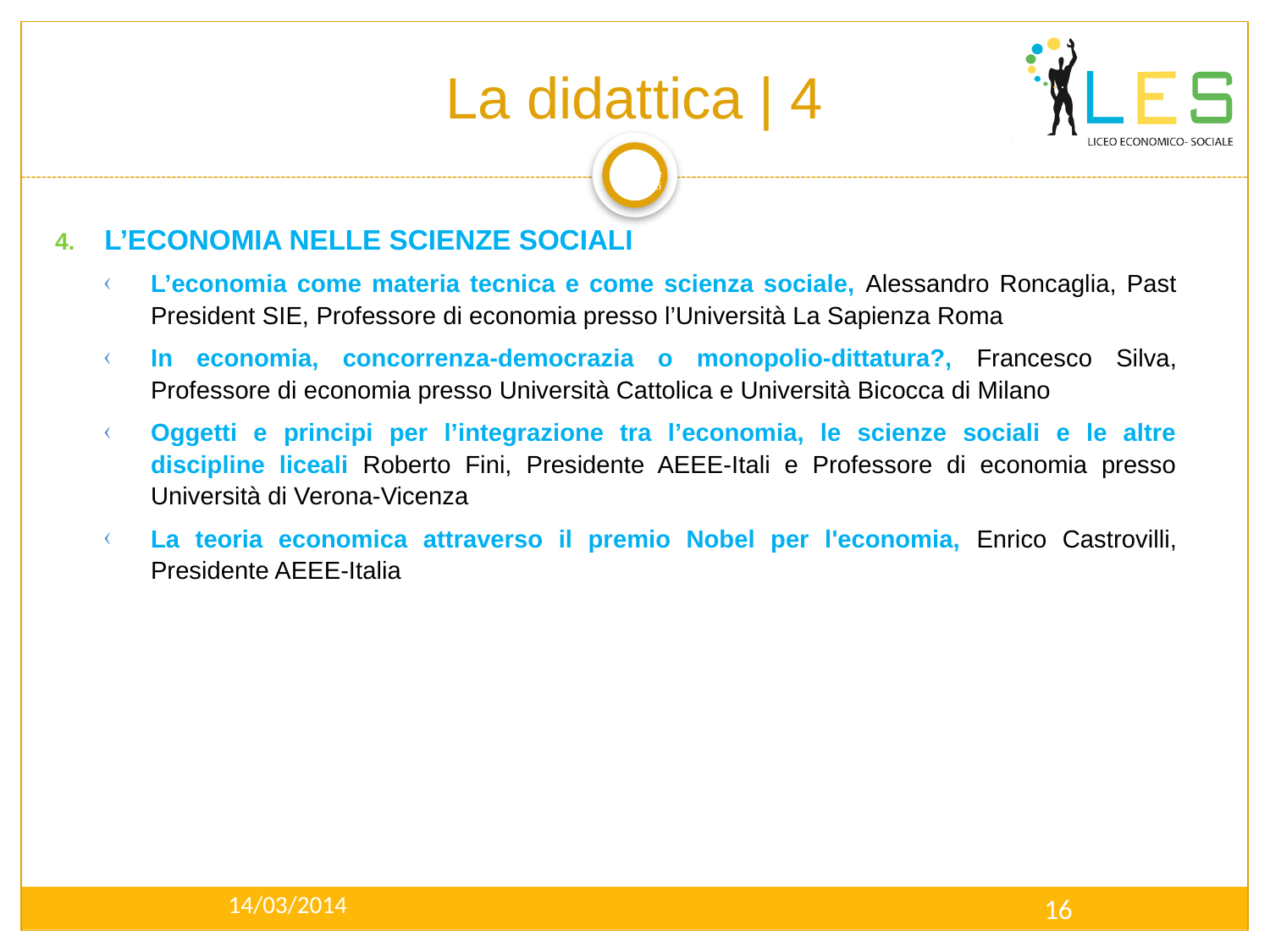

# La didattica | 4
La formazione dei docenti
L’ECONOMIA NELLE SCIENZE SOCIALI
| L’economia come materia tecnica e come scienza sociale, Alessandro Roncaglia, Past President SIE, Professore di economia presso l’Università La Sapienza Roma In economia, concorrenza-democrazia o monopolio-dittatura?, Francesco Silva, Professore di economia presso Università Cattolica e Università Bicocca di Milano Oggetti e principi per l’integrazione tra l’economia, le scienze sociali e le altre discipline liceali Roberto Fini, Presidente AEEE-Itali e Professore di economia presso Università di Verona-Vicenza La teoria economica attraverso il premio Nobel per l'economia, Enrico Castrovilli, Presidente AEEE-Italia |
| --- |
|  |
14/03/2014
16